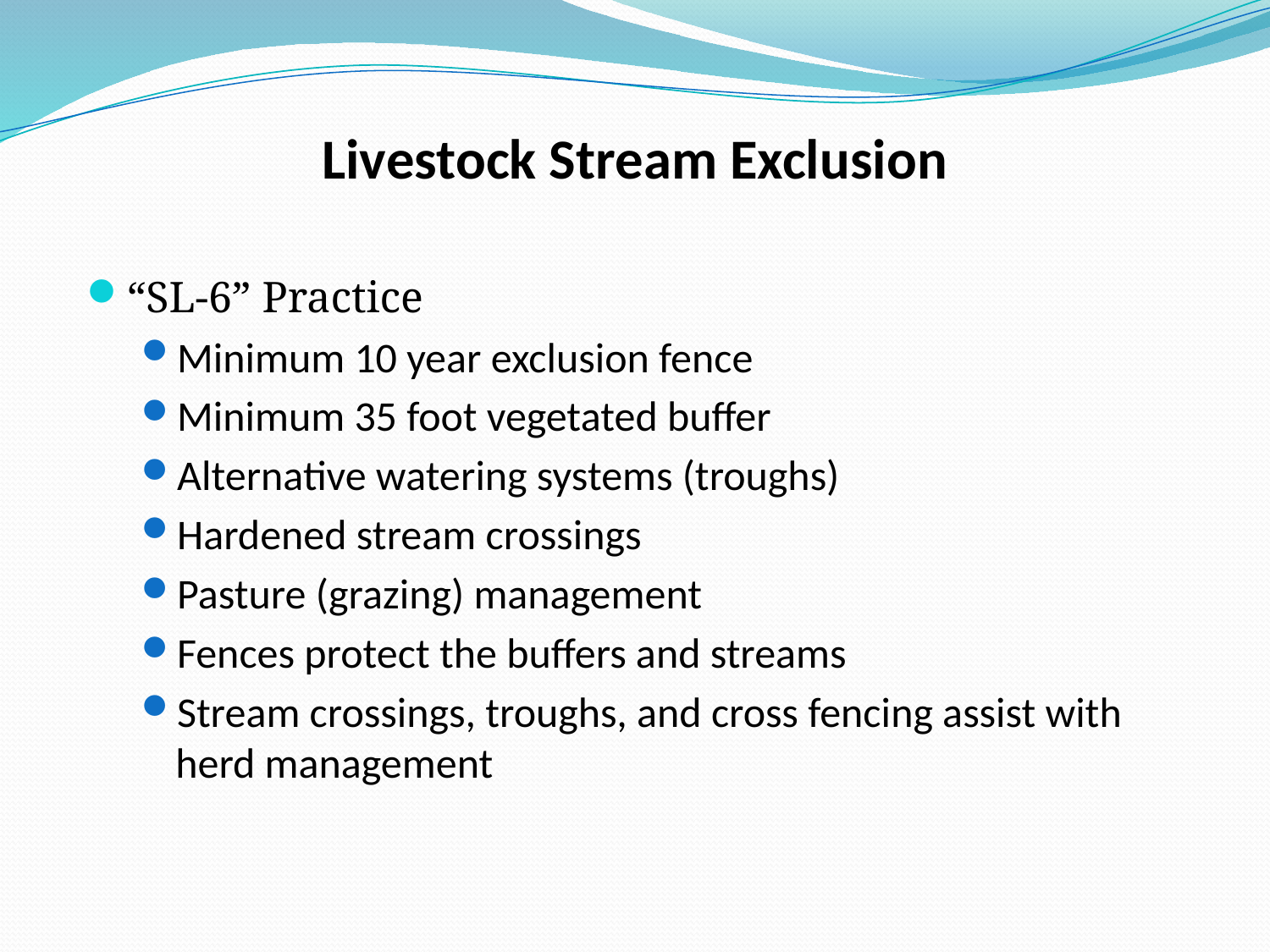

# Livestock Stream Exclusion
“SL-6” Practice
Minimum 10 year exclusion fence
Minimum 35 foot vegetated buffer
Alternative watering systems (troughs)
Hardened stream crossings
Pasture (grazing) management
Fences protect the buffers and streams
Stream crossings, troughs, and cross fencing assist with herd management